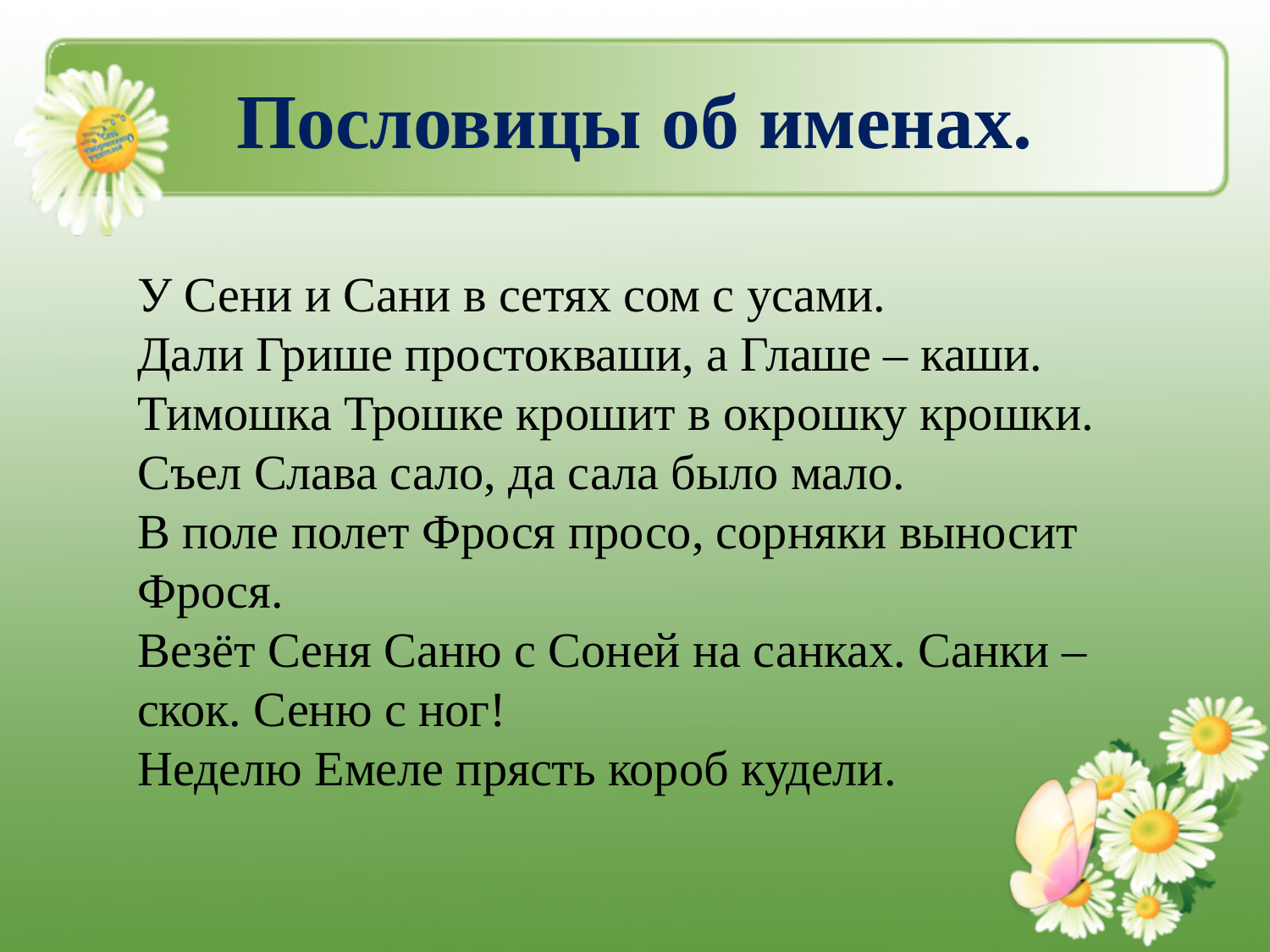

# Пословицы об именах.
У Сени и Сани в сетях сом с усами.
Дали Грише простокваши, а Глаше – каши.
Тимошка Трошке крошит в окрошку крошки.
Съел Слава сало, да сала было мало.
В поле полет Фрося просо, сорняки выносит Фрося.
Везёт Сеня Саню с Соней на санках. Санки – скок. Сеню с ног!
Неделю Емеле прясть короб кудели.